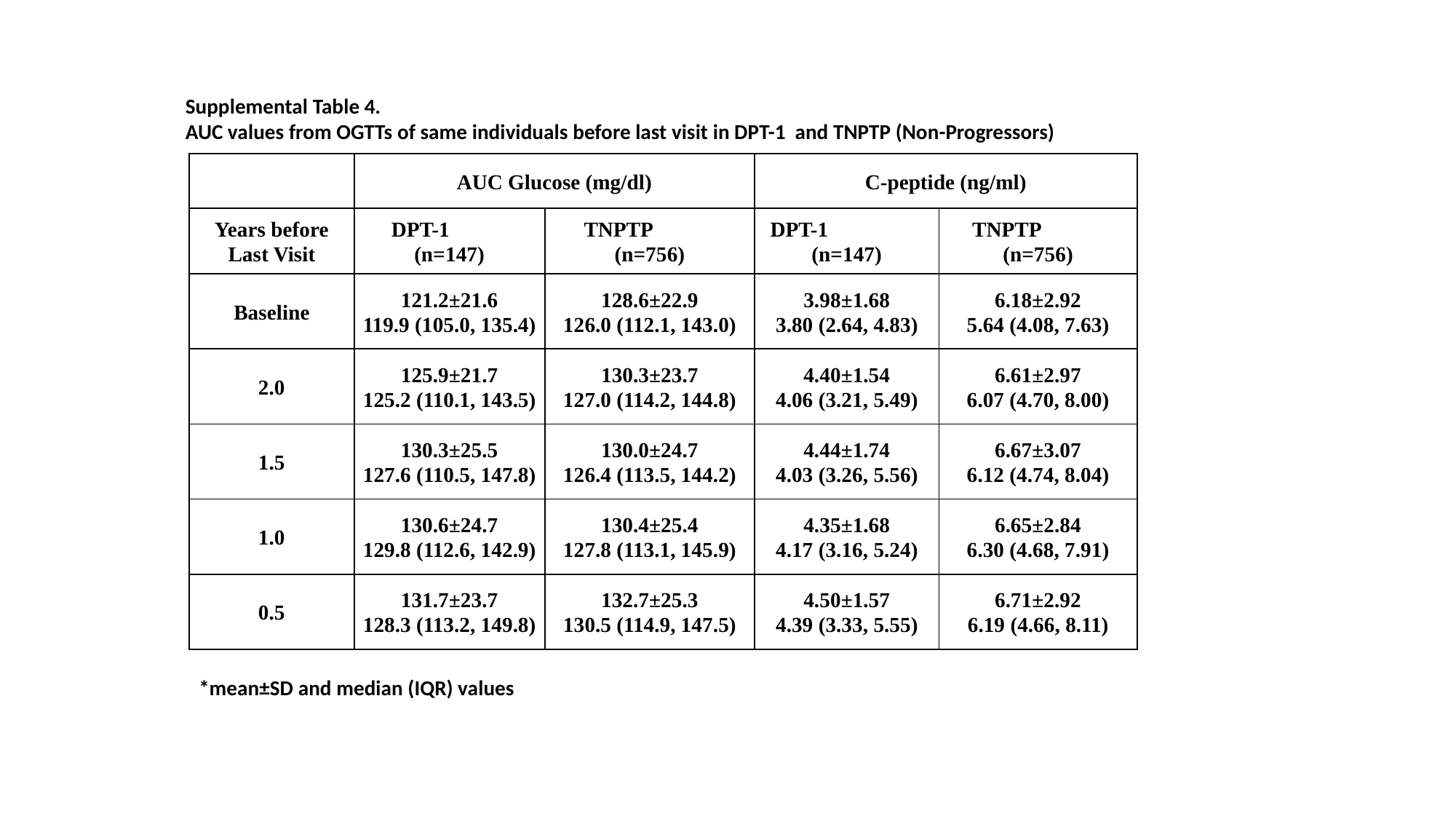

Supplemental Table 4.
AUC values from OGTTs of same individuals before last visit in DPT-1  and TNPTP (Non-Progressors)
|  | AUC Glucose (mg/dl) |  | C-peptide (ng/ml) |  |  |
| --- | --- | --- | --- | --- | --- |
| Years before Last Visit | DPT-1 (n=147) | TNPTP (n=756) | DPT-1 (n=147) | TNPTP (n=756) |  |
| Baseline | 121.2±21.6 119.9 (105.0, 135.4) | 128.6±22.9 126.0 (112.1, 143.0) | 3.98±1.68 3.80 (2.64, 4.83) | 6.18±2.92 5.64 (4.08, 7.63) |  |
| 2.0 | 125.9±21.7 125.2 (110.1, 143.5) | 130.3±23.7 127.0 (114.2, 144.8) | 4.40±1.54 4.06 (3.21, 5.49) | 6.61±2.97 6.07 (4.70, 8.00) |  |
| 1.5 | 130.3±25.5 127.6 (110.5, 147.8) | 130.0±24.7 126.4 (113.5, 144.2) | 4.44±1.74 4.03 (3.26, 5.56) | 6.67±3.07 6.12 (4.74, 8.04) |  |
| 1.0 | 130.6±24.7 129.8 (112.6, 142.9) | 130.4±25.4 127.8 (113.1, 145.9) | 4.35±1.68 4.17 (3.16, 5.24) | 6.65±2.84 6.30 (4.68, 7.91) |  |
| 0.5 | 131.7±23.7 128.3 (113.2, 149.8) | 132.7±25.3 130.5 (114.9, 147.5) | 4.50±1.57 4.39 (3.33, 5.55) | 6.71±2.92 6.19 (4.66, 8.11) |  |
*mean±SD and median (IQR) values